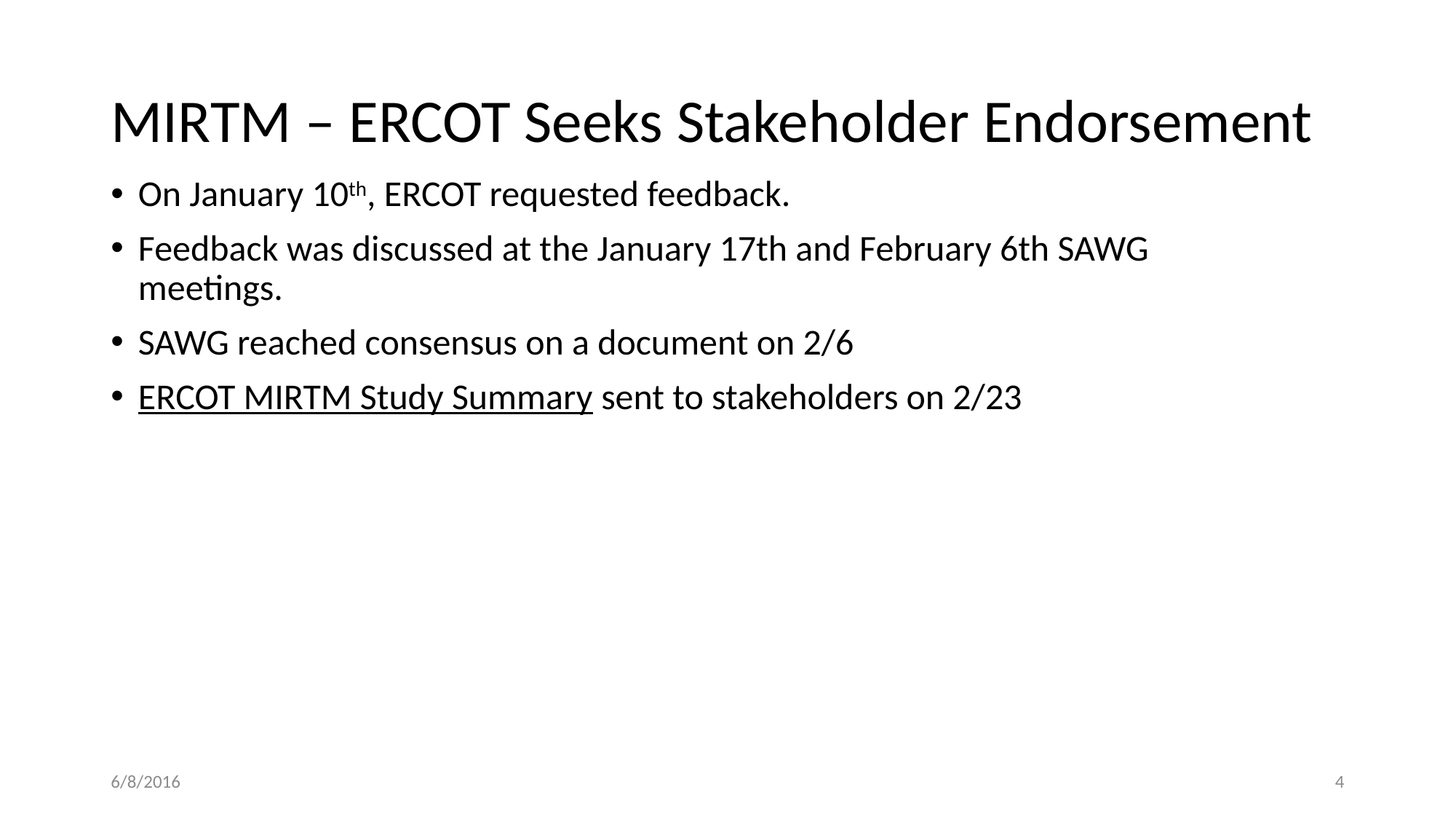

# MIRTM – ERCOT Seeks Stakeholder Endorsement
On January 10th, ERCOT requested feedback.
Feedback was discussed at the January 17th and February 6th SAWG meetings.
SAWG reached consensus on a document on 2/6
ERCOT MIRTM Study Summary sent to stakeholders on 2/23
6/8/2016
4